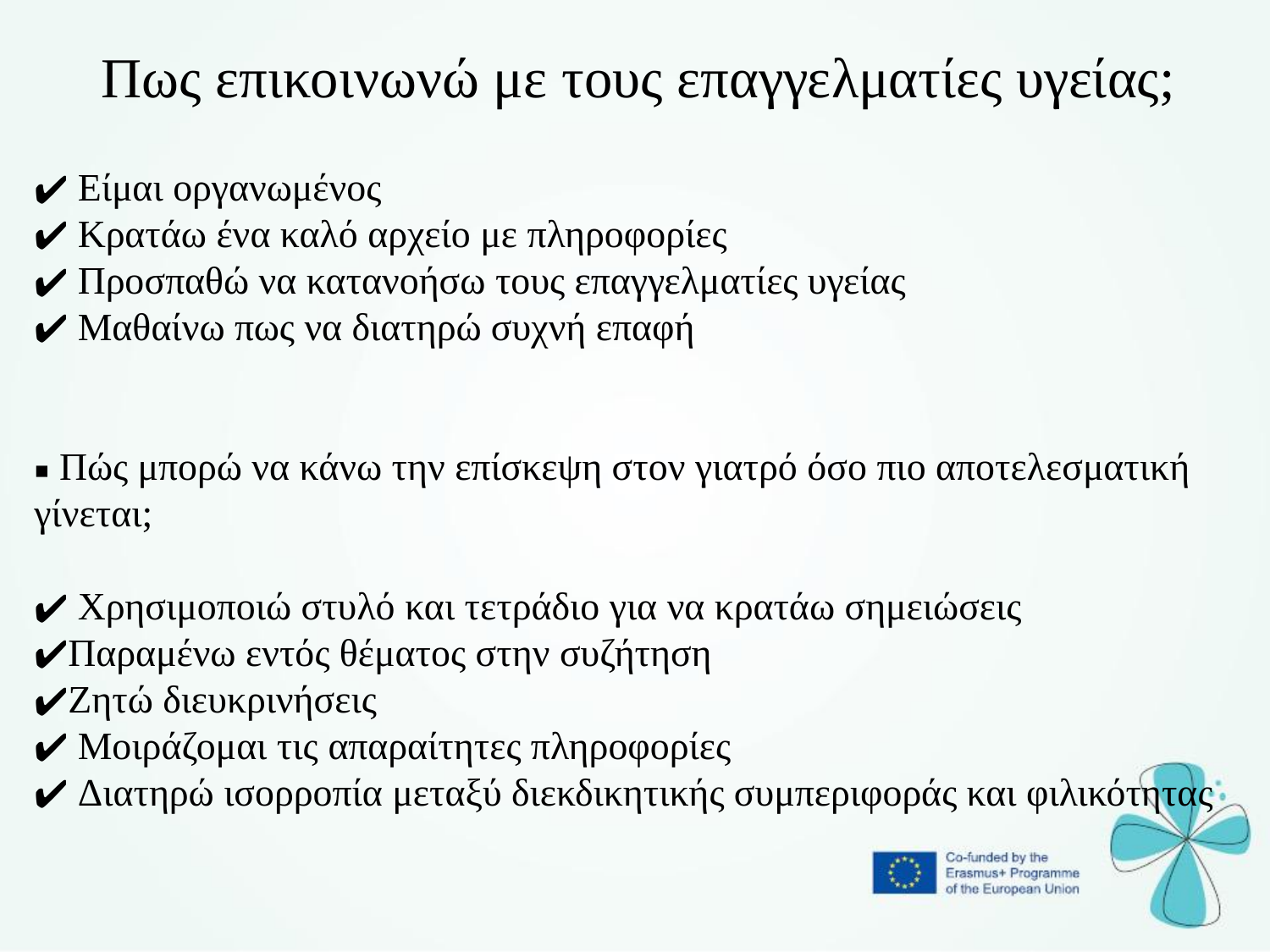

Πως επικοινωνώ με τους επαγγελματίες υγείας;

 Είμαι οργανωμένος
 Κρατάω ένα καλό αρχείο με πληροφορίες
 Προσπαθώ να κατανοήσω τους επαγγελματίες υγείας
 Μαθαίνω πως να διατηρώ συχνή επαφή

 Πώς μπορώ να κάνω την επίσκεψη στον γιατρό όσο πιο αποτελεσματική γίνεται;

 Χρησιμοποιώ στυλό και τετράδιο για να κρατάω σημειώσεις
Παραμένω εντός θέματος στην συζήτηση
Ζητώ διευκρινήσεις
 Μοιράζομαι τις απαραίτητες πληροφορίες
 Διατηρώ ισορροπία μεταξύ διεκδικητικής συμπεριφοράς και φιλικότητας